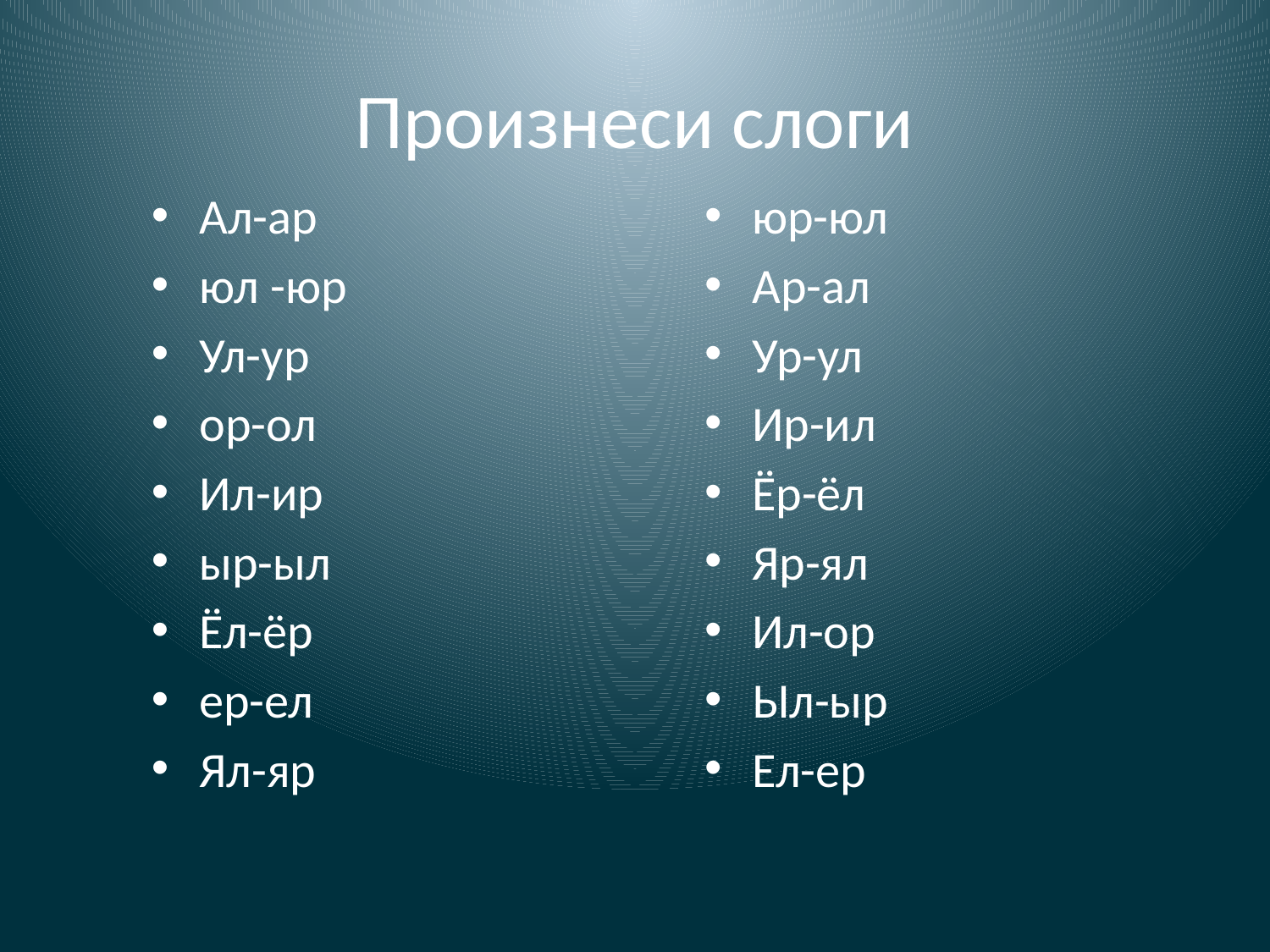

# Произнеси слоги
Ал-ар
юл -юр
Ул-ур
ор-ол
Ил-ир
ыр-ыл
Ёл-ёр
ер-ел
Ял-яр
юр-юл
Ар-ал
Ур-ул
Ир-ил
Ёр-ёл
Яр-ял
Ил-ор
Ыл-ыр
Ел-ер